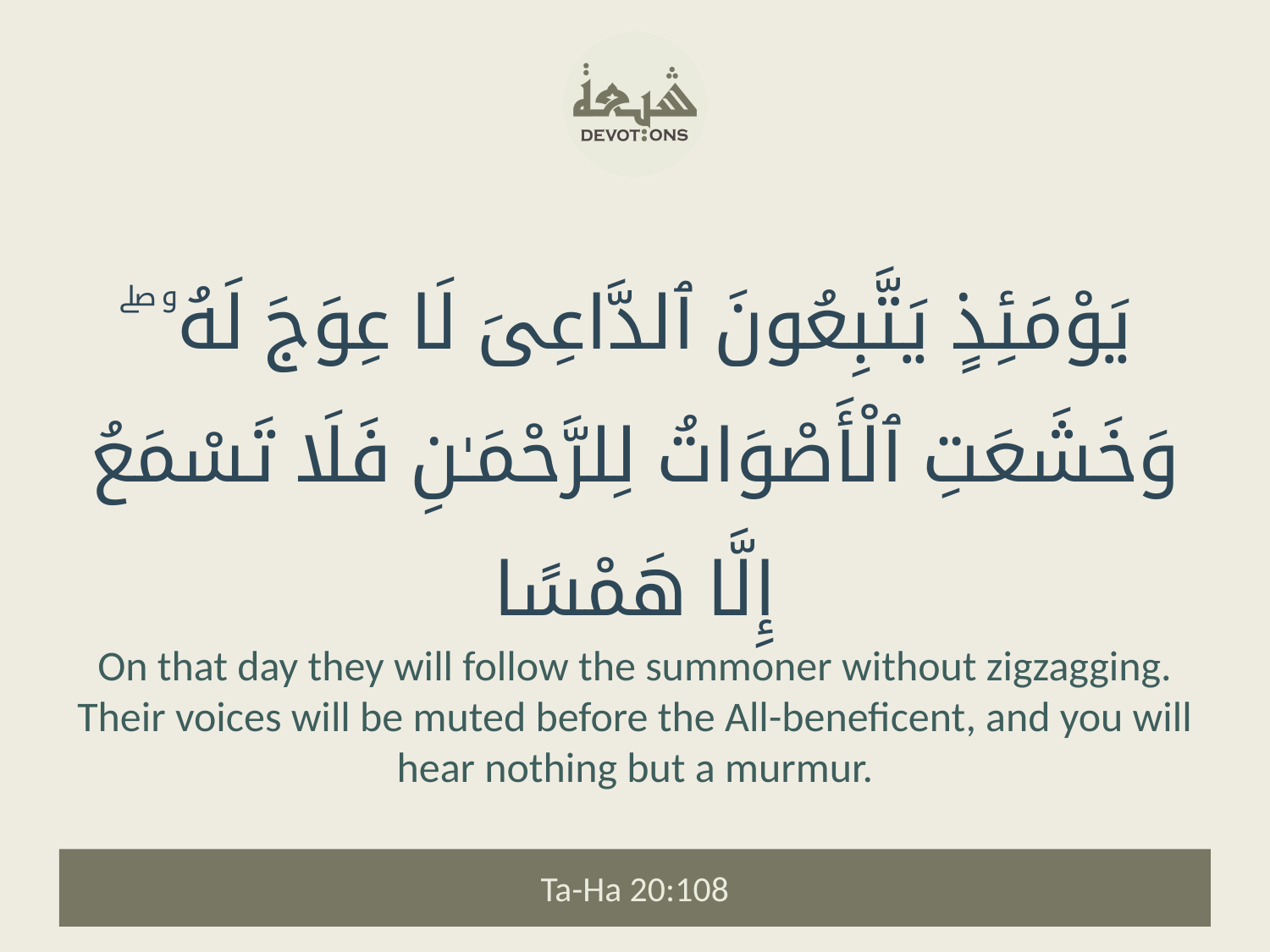

يَوْمَئِذٍ يَتَّبِعُونَ ٱلدَّاعِىَ لَا عِوَجَ لَهُۥ ۖ وَخَشَعَتِ ٱلْأَصْوَاتُ لِلرَّحْمَـٰنِ فَلَا تَسْمَعُ إِلَّا هَمْسًا
On that day they will follow the summoner without zigzagging. Their voices will be muted before the All-beneficent, and you will hear nothing but a murmur.
Ta-Ha 20:108